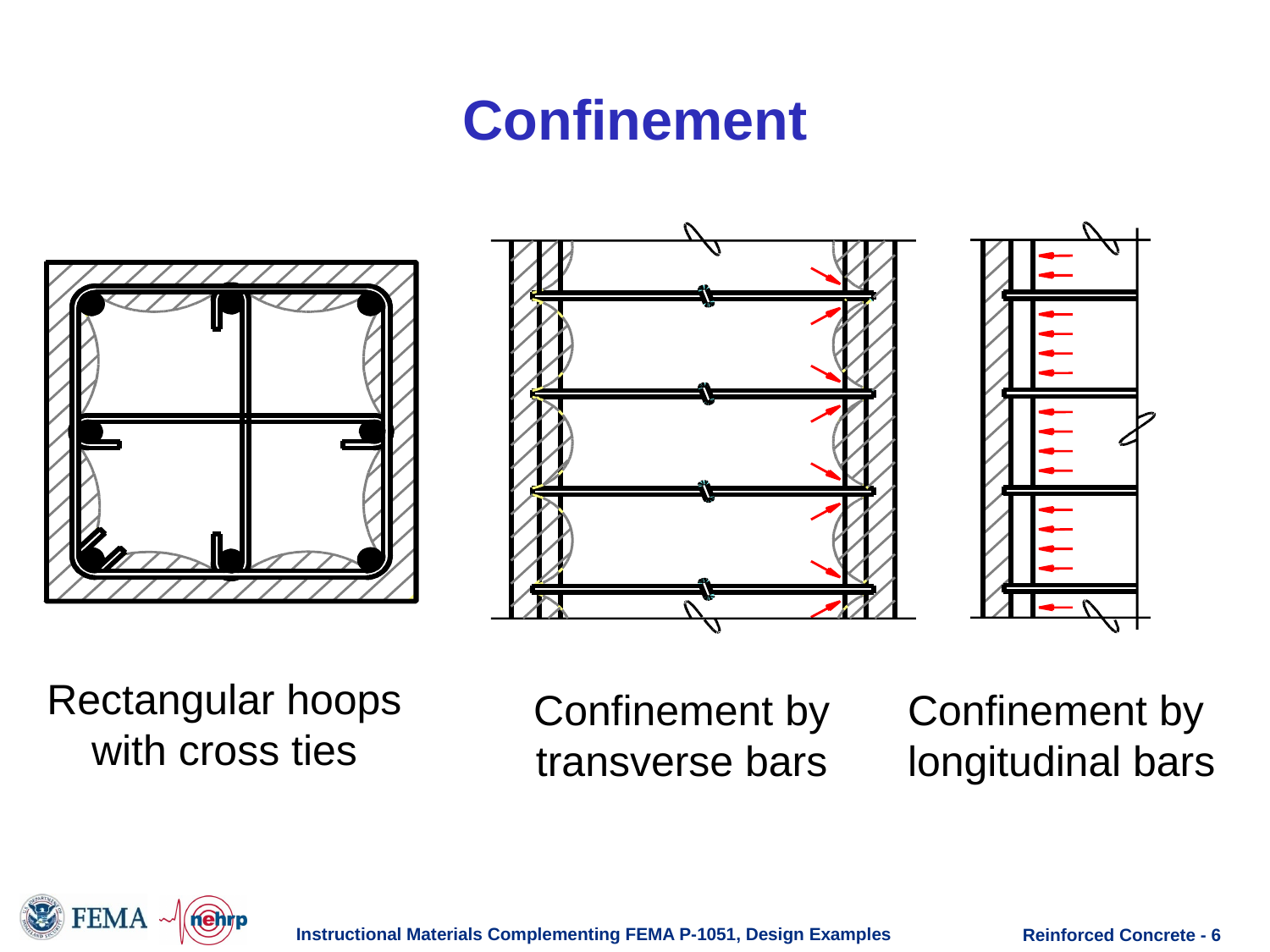

# Confinement

Confinement by
longitudinal bars

Confinement by
transverse bars

Rectangular hoops
with cross ties
Instructional Materials Complementing FEMA P-1051, Design Examples